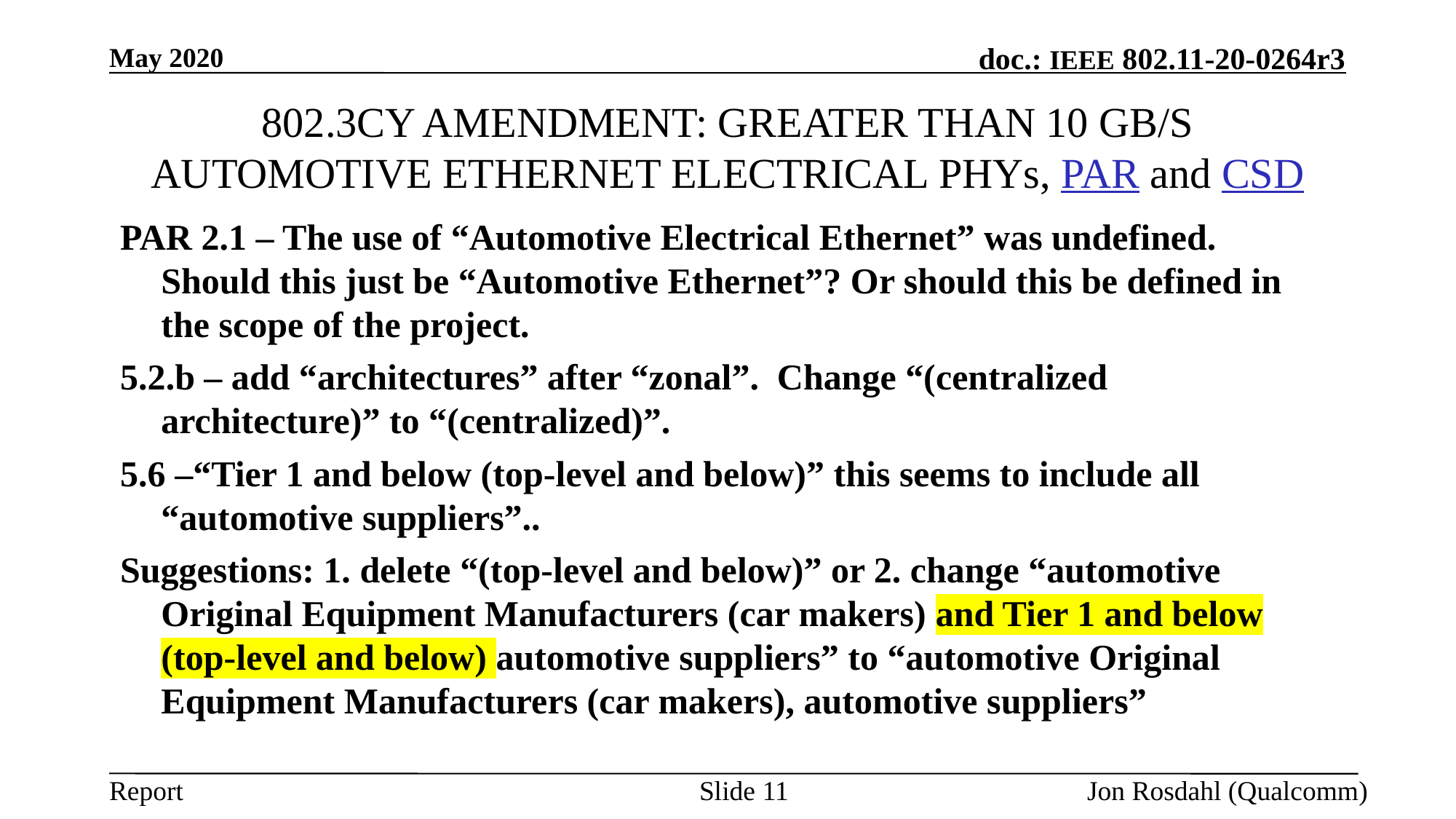

May 2020
# 802.3cy Amendment: Greater than 10 Gb/s Automotive Ethernet Electrical PHYs, PAR and CSD
PAR 2.1 – The use of “Automotive Electrical Ethernet” was undefined. Should this just be “Automotive Ethernet”? Or should this be defined in the scope of the project.
5.2.b – add “architectures” after “zonal”.  Change “(centralized architecture)” to “(centralized)”.
5.6 –“Tier 1 and below (top-level and below)” this seems to include all “automotive suppliers”..
Suggestions: 1. delete “(top-level and below)” or 2. change “automotive Original Equipment Manufacturers (car makers) and Tier 1 and below (top-level and below) automotive suppliers” to “automotive Original Equipment Manufacturers (car makers), automotive suppliers”

Slide 11
Jon Rosdahl (Qualcomm)